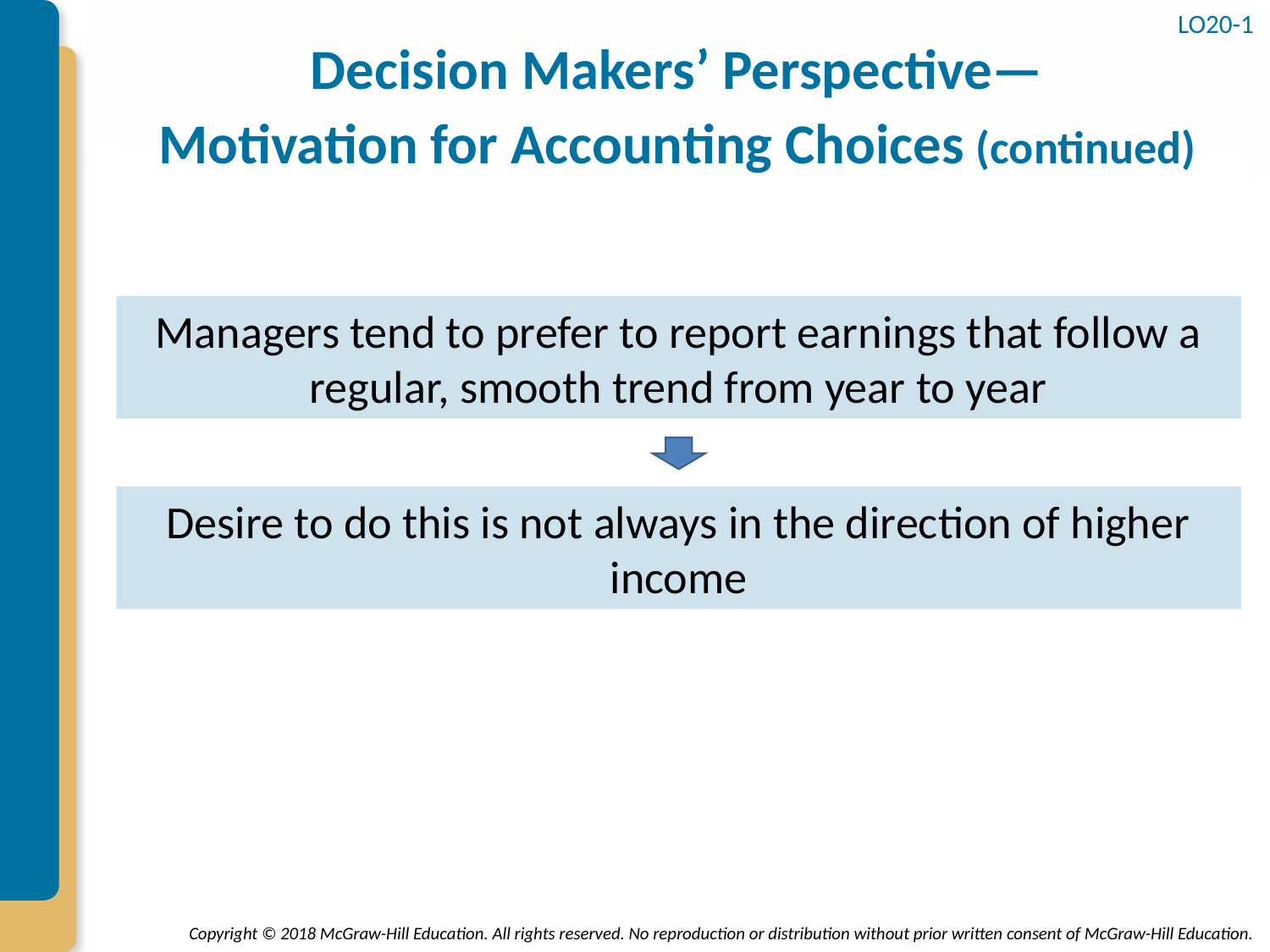

# Decision Makers’ Perspective— Motivation for Accounting Choices (continued)
LO20-1
Managers tend to prefer to report earnings that follow a regular, smooth trend from year to year

Desire to do this is not always in the direction of higher income